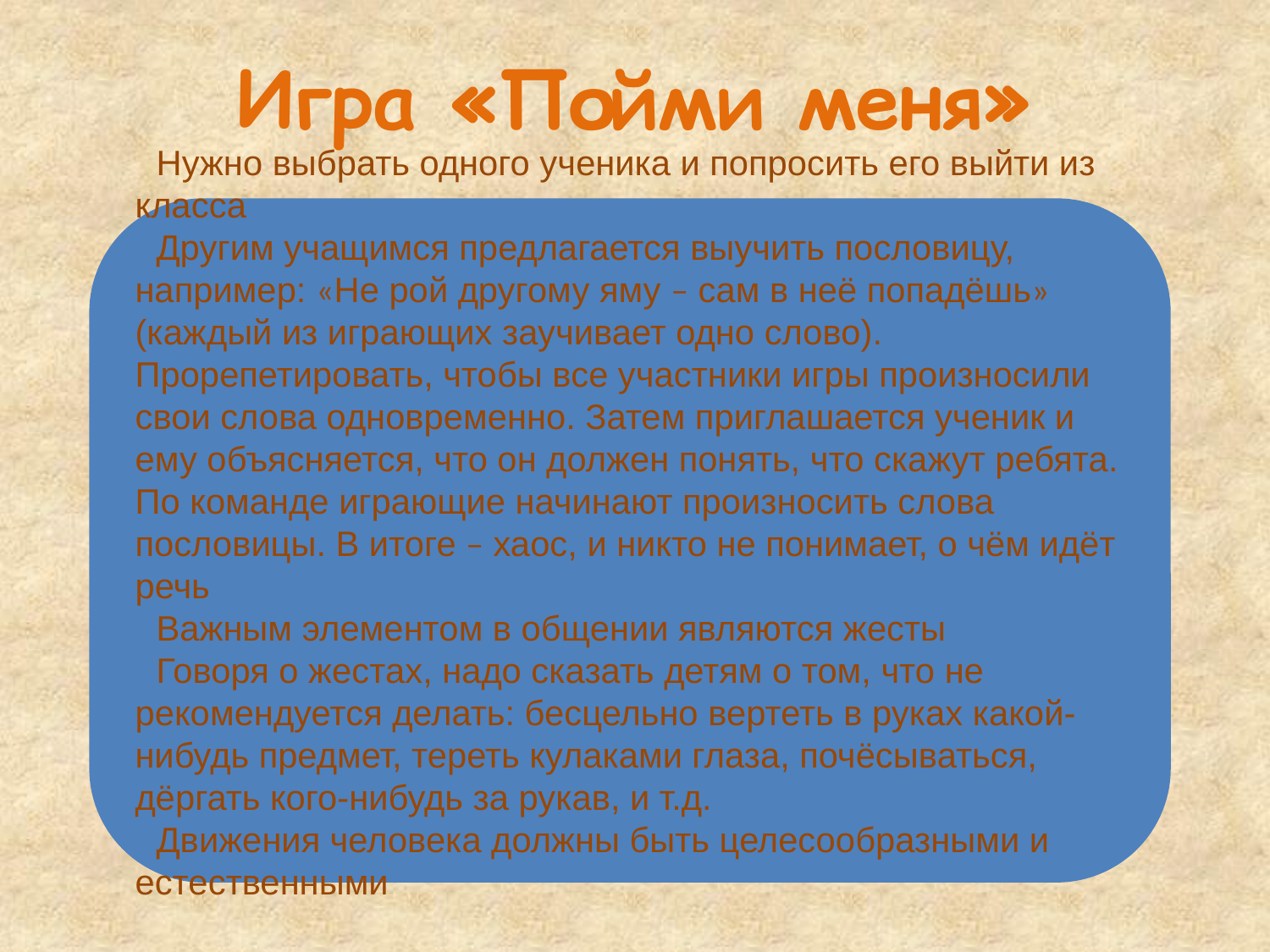

# Игра «Пойми меня»
Нужно выбрать одного ученика и попросить его выйти из класса
Другим учащимся предлагается выучить пословицу, например: «Не рой другому яму – сам в неё попадёшь» (каждый из играющих заучивает одно слово). Прорепетировать, чтобы все участники игры произносили свои слова одновременно. Затем приглашается ученик и ему объясняется, что он должен понять, что скажут ребята. По команде играющие начинают произносить слова пословицы. В итоге – хаос, и никто не понимает, о чём идёт речь
Важным элементом в общении являются жесты
Говоря о жестах, надо сказать детям о том, что не рекомендуется делать: бесцельно вертеть в руках какой-нибудь предмет, тереть кулаками глаза, почёсываться, дёргать кого-нибудь за рукав, и т.д.
Движения человека должны быть целесообразными и естественными